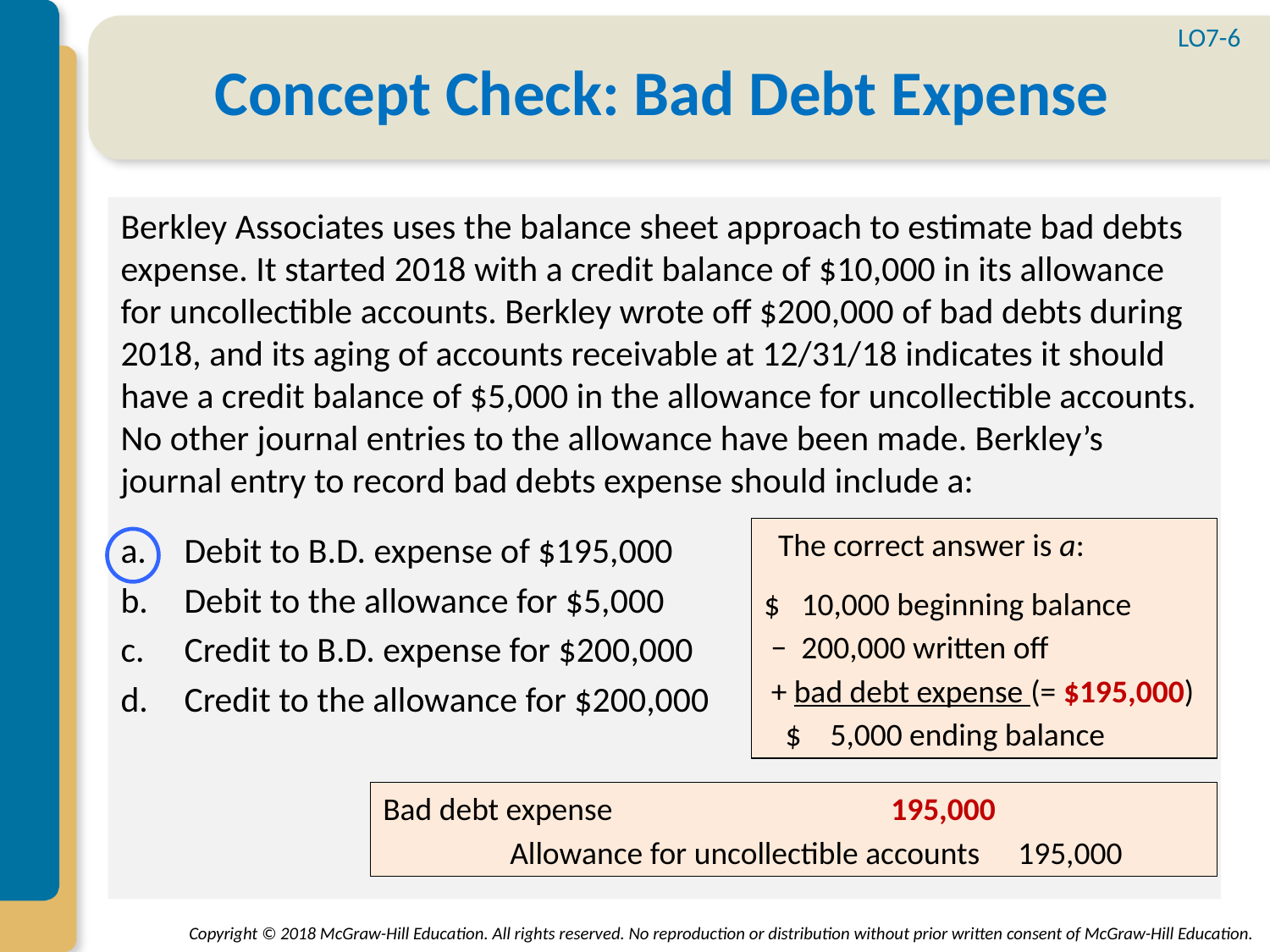

LO7-6
# Concept Check: Bad Debt Expense
Berkley Associates uses the balance sheet approach to estimate bad debts expense. It started 2018 with a credit balance of $10,000 in its allowance for uncollectible accounts. Berkley wrote off $200,000 of bad debts during 2018, and its aging of accounts receivable at 12/31/18 indicates it should have a credit balance of $5,000 in the allowance for uncollectible accounts. No other journal entries to the allowance have been made. Berkley’s journal entry to record bad debts expense should include a:
Debit to B.D. expense of $195,000
Debit to the allowance for $5,000
Credit to B.D. expense for $200,000
Credit to the allowance for $200,000
  The correct answer is a:
$   10,000 beginning balance
 −  200,000 written off
 + bad debt expense (= $195,000)
   $    5,000 ending balance

Bad debt expense			195,000
	Allowance for uncollectible accounts	195,000